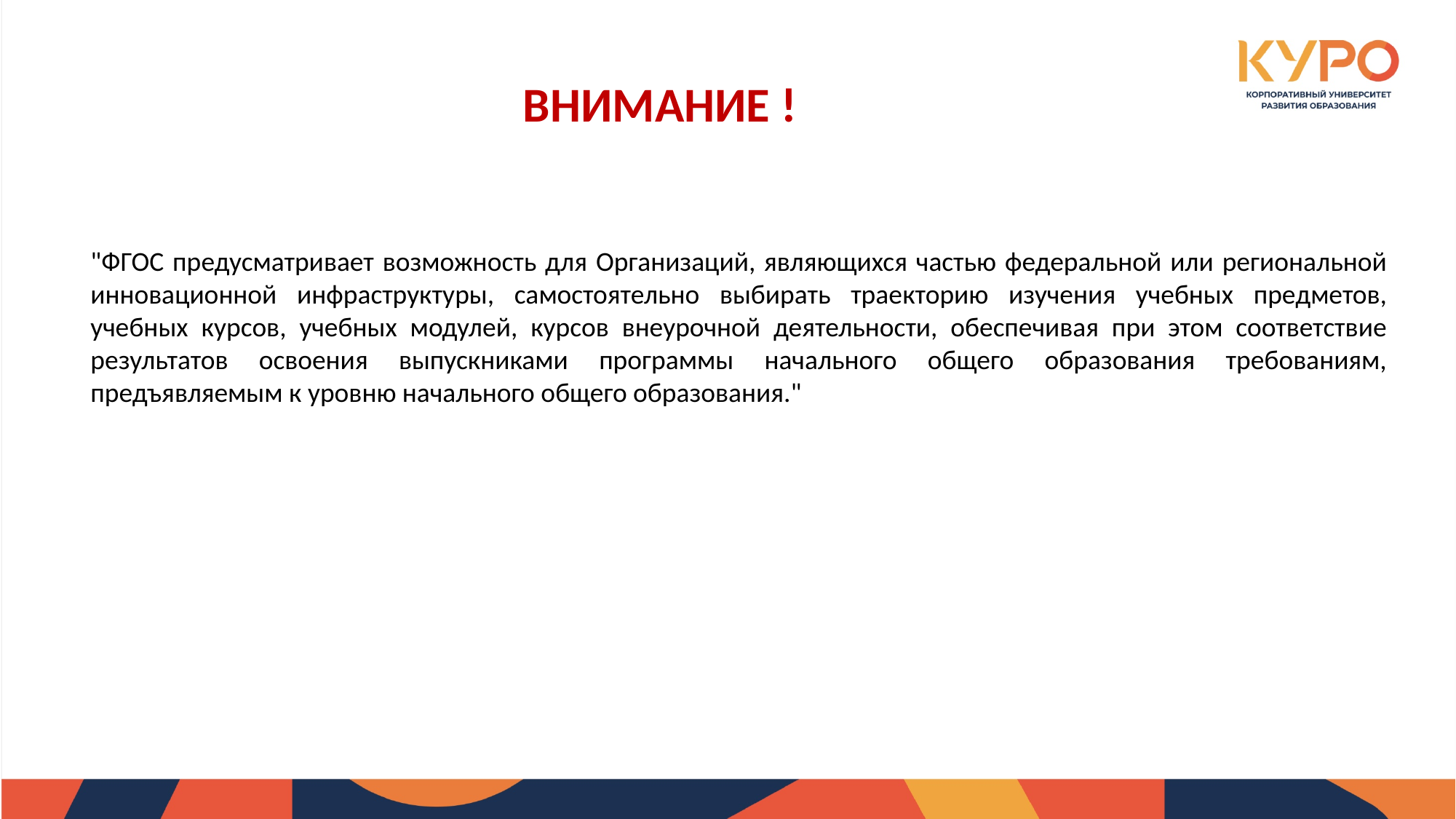

ВНИМАНИЕ !
"ФГОС предусматривает возможность для Организаций, являющихся частью федеральной или региональной инновационной инфраструктуры, самостоятельно выбирать траекторию изучения учебных предметов, учебных курсов, учебных модулей, курсов внеурочной деятельности, обеспечивая при этом соответствие результатов освоения выпускниками программы начального общего образования требованиям, предъявляемым к уровню начального общего образования."